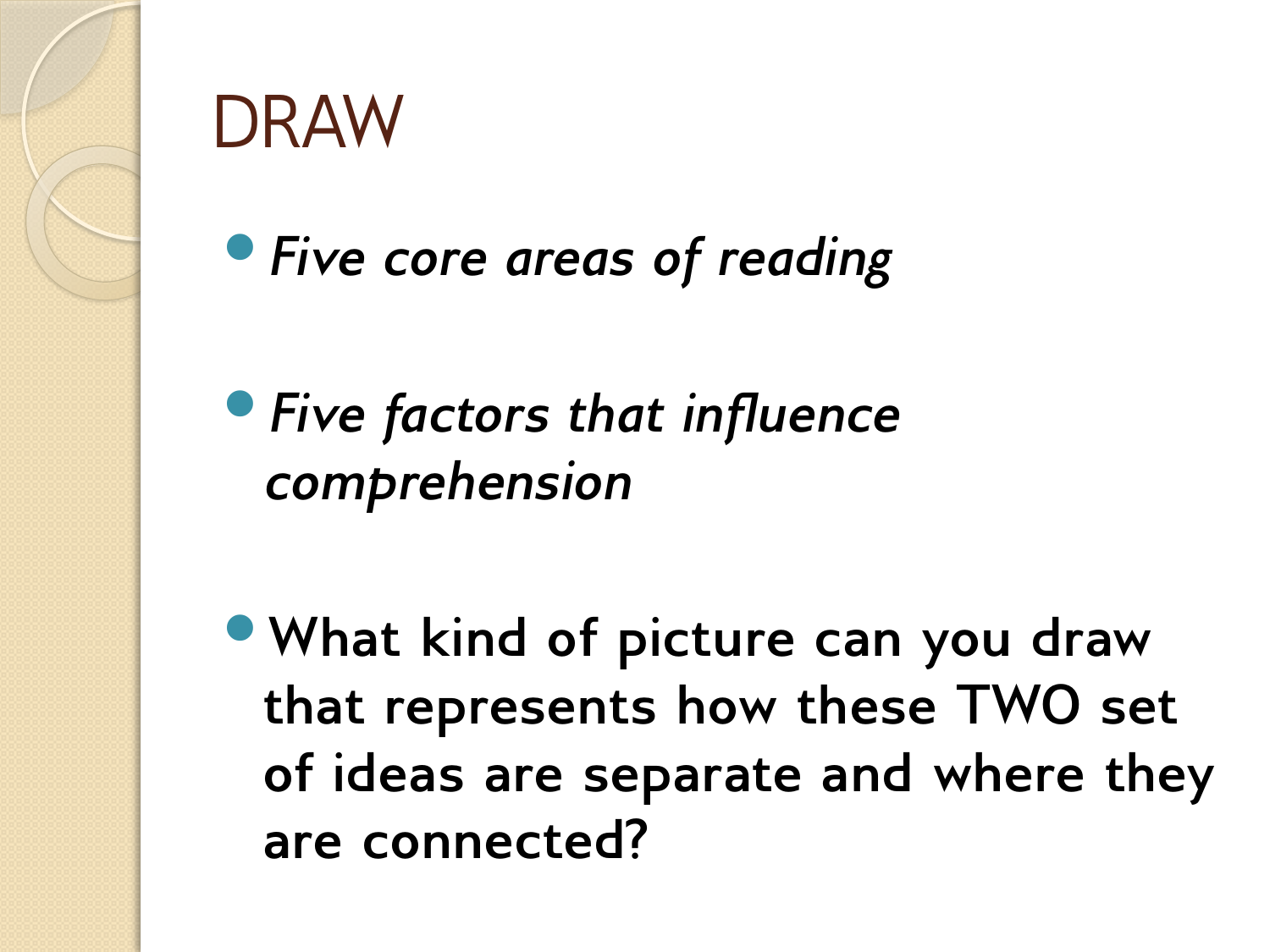

# DRAW

Five core areas of reading

Five factors that influence comprehension

What kind of picture can you draw that represents how these TWO set of ideas are separate and where they are connected?